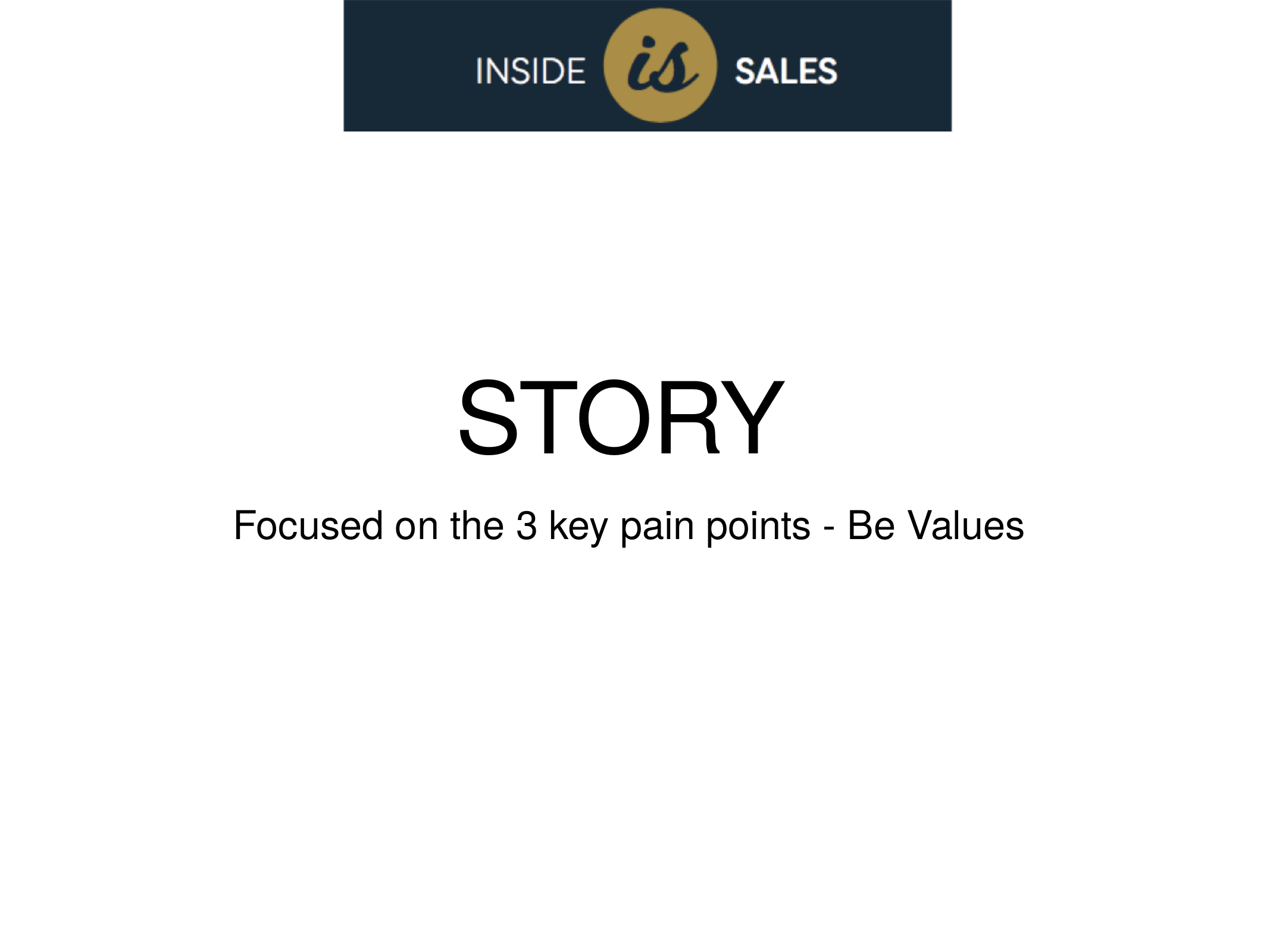

# STORY
Focused on the 3 key pain points - Be Values